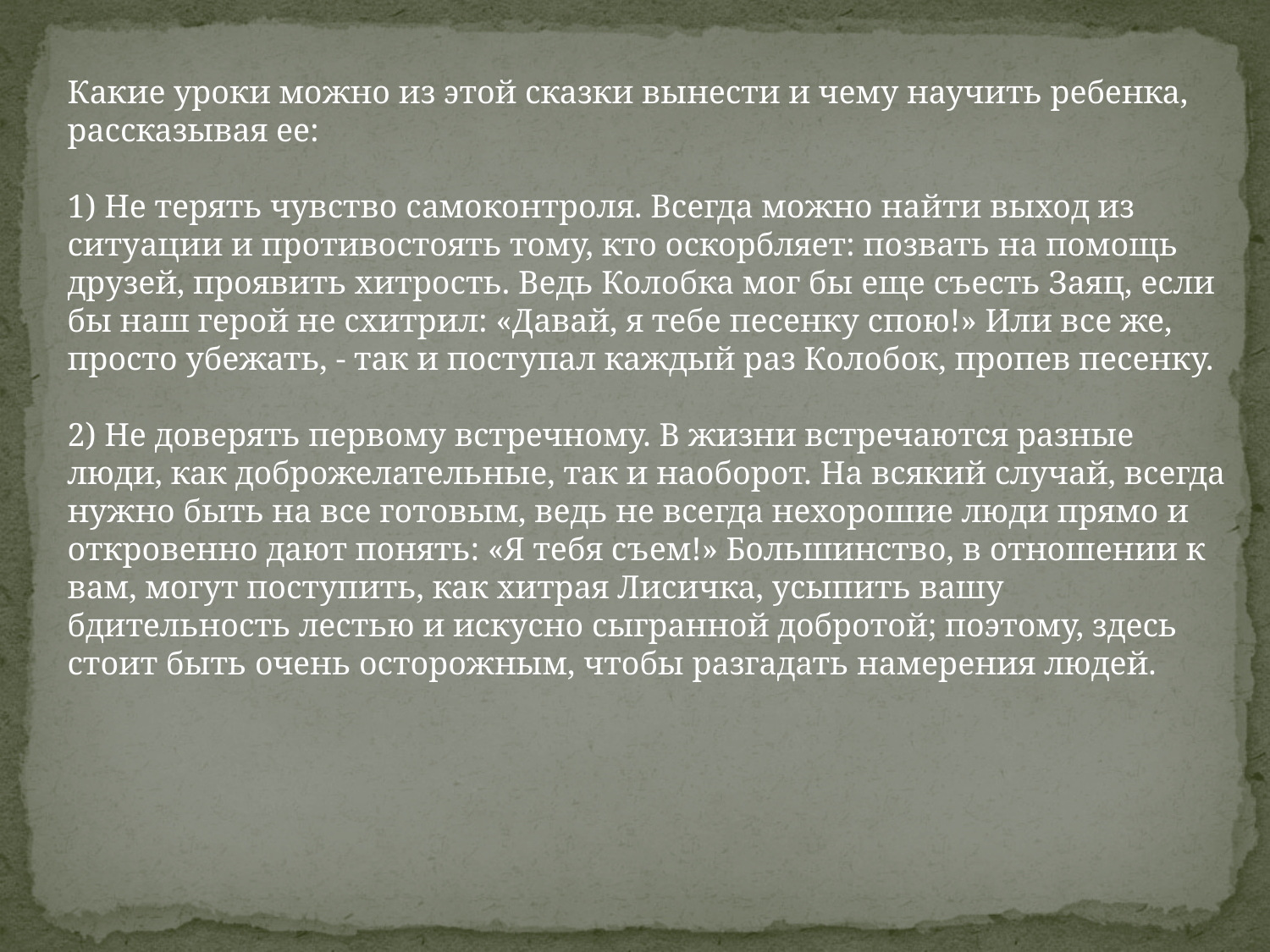

Какие уроки можно из этой сказки вынести и чему научить ребенка, рассказывая ее:

1) Не терять чувство самоконтроля. Всегда можно найти выход из ситуации и противостоять тому, кто оскорбляет: позвать на помощь друзей, проявить хитрость. Ведь Колобка мог бы еще съесть Заяц, если бы наш герой не схитрил: «Давай, я тебе песенку спою!» Или все же, просто убежать, - так и поступал каждый раз Колобок, пропев песенку.

2) Не доверять первому встречному. В жизни встречаются разные люди, как доброжелательные, так и наоборот. На всякий случай, всегда нужно быть на все готовым, ведь не всегда нехорошие люди прямо и откровенно дают понять: «Я тебя съем!» Большинство, в отношении к вам, могут поступить, как хитрая Лисичка, усыпить вашу бдительность лестью и искусно сыгранной добротой; поэтому, здесь стоит быть очень осторожным, чтобы разгадать намерения людей.